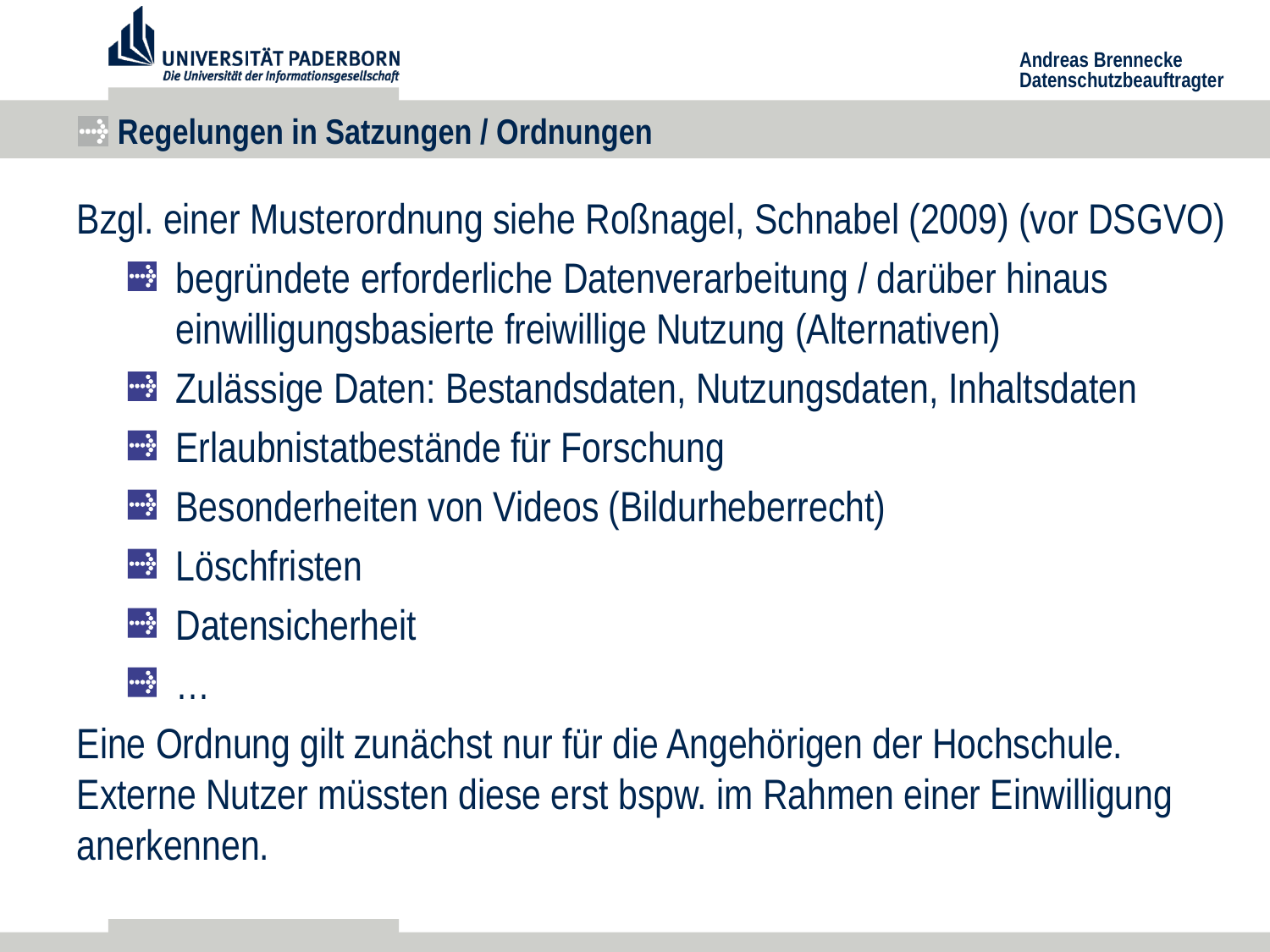

# Regelungen in Satzungen / Ordnungen
Bzgl. einer Musterordnung siehe Roßnagel, Schnabel (2009) (vor DSGVO)
begründete erforderliche Datenverarbeitung / darüber hinaus einwilligungsbasierte freiwillige Nutzung (Alternativen)
Zulässige Daten: Bestandsdaten, Nutzungsdaten, Inhaltsdaten
Erlaubnistatbestände für Forschung
Besonderheiten von Videos (Bildurheberrecht)
Löschfristen
Datensicherheit
…
Eine Ordnung gilt zunächst nur für die Angehörigen der Hochschule.
Externe Nutzer müssten diese erst bspw. im Rahmen einer Einwilligung anerkennen.